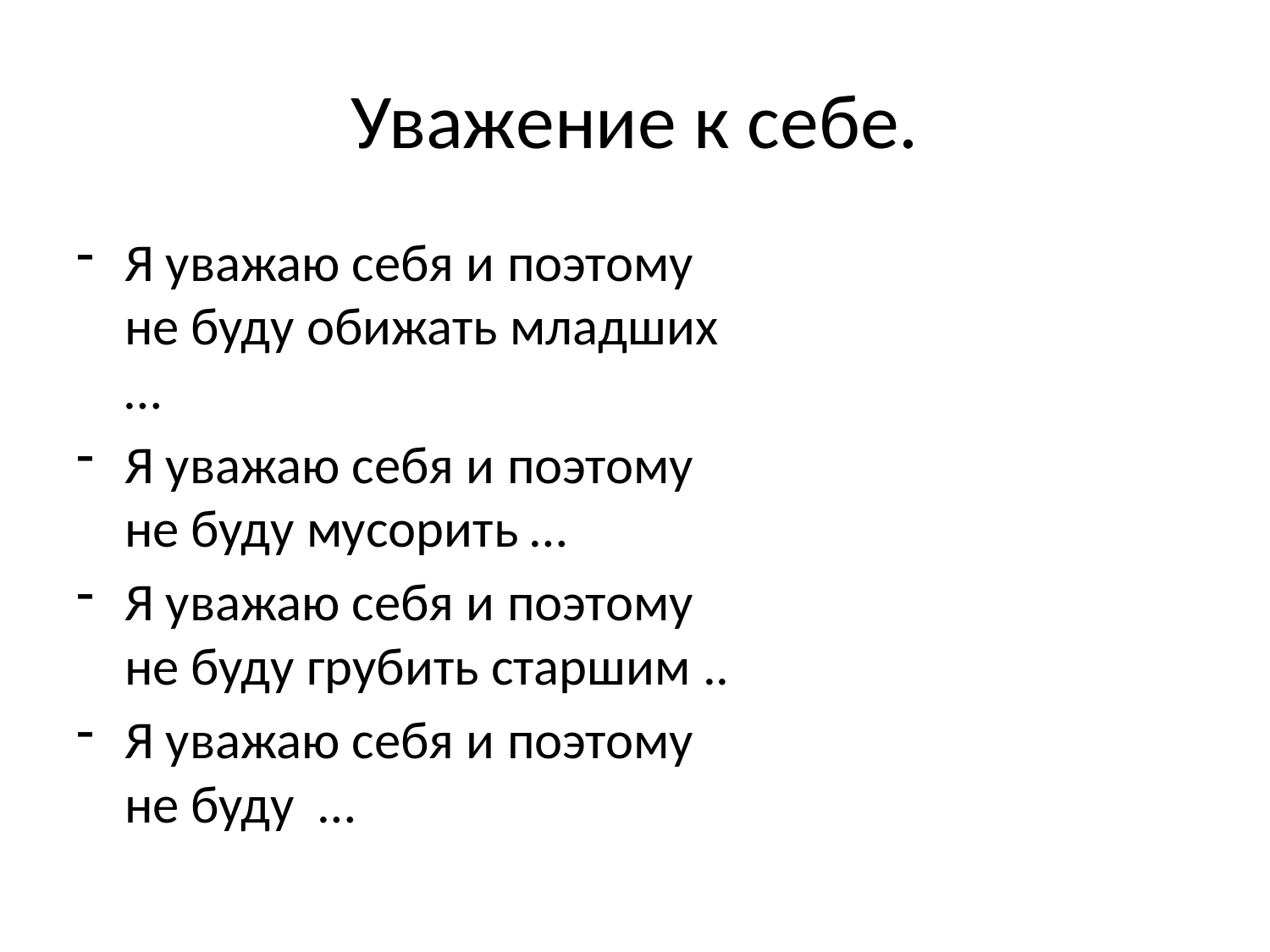

# Уважение к себе.
Я уважаю себя и поэтому не буду обижать младших …
Я уважаю себя и поэтому не буду мусорить …
Я уважаю себя и поэтому не буду грубить старшим ..
Я уважаю себя и поэтому не буду  …